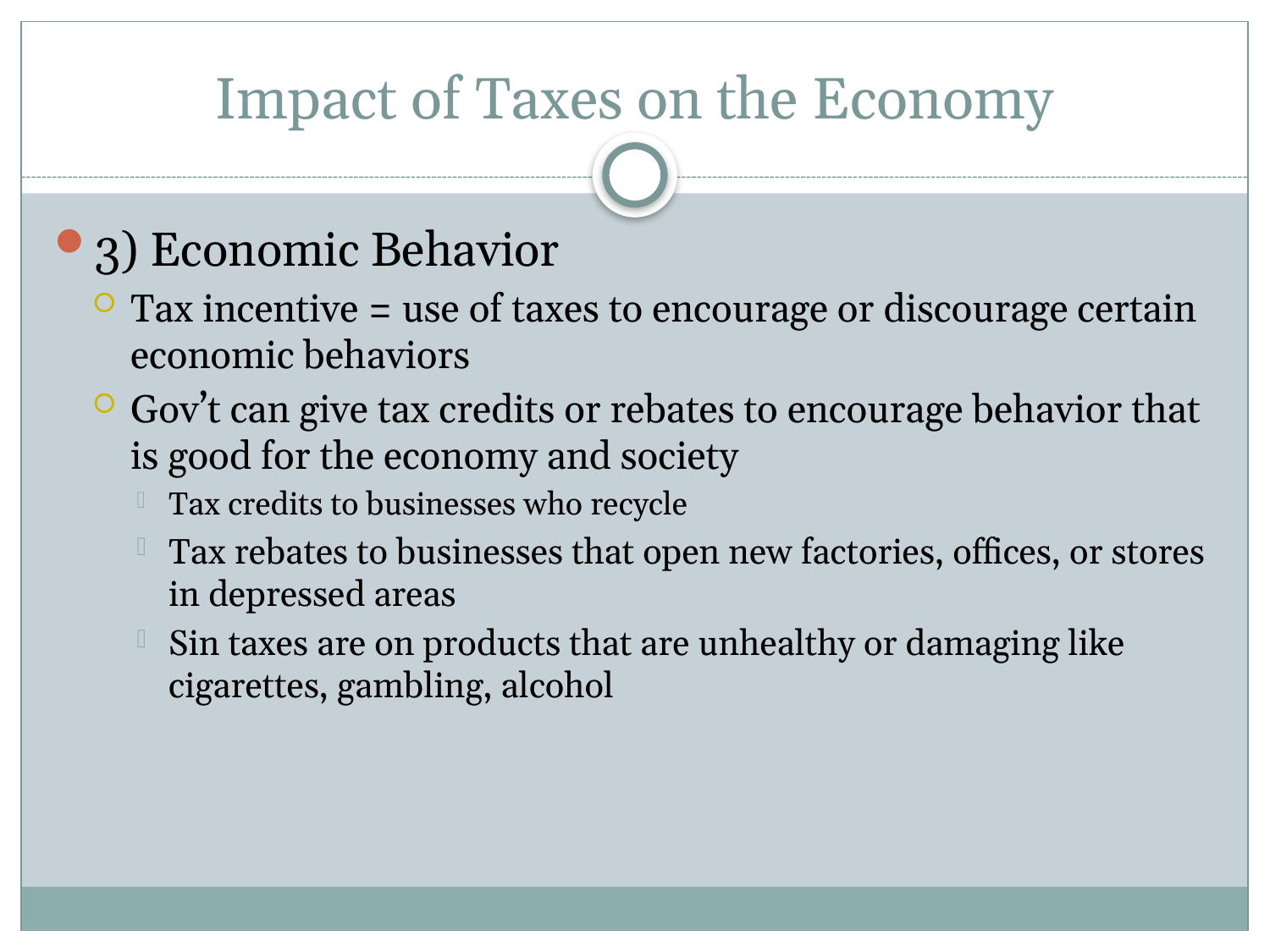

# Impact of Taxes on the Economy
3) Economic Behavior
Tax incentive = use of taxes to encourage or discourage certain economic behaviors
Gov’t can give tax credits or rebates to encourage behavior that is good for the economy and society
Tax credits to businesses who recycle
Tax rebates to businesses that open new factories, offices, or stores in depressed areas
Sin taxes are on products that are unhealthy or damaging like cigarettes, gambling, alcohol